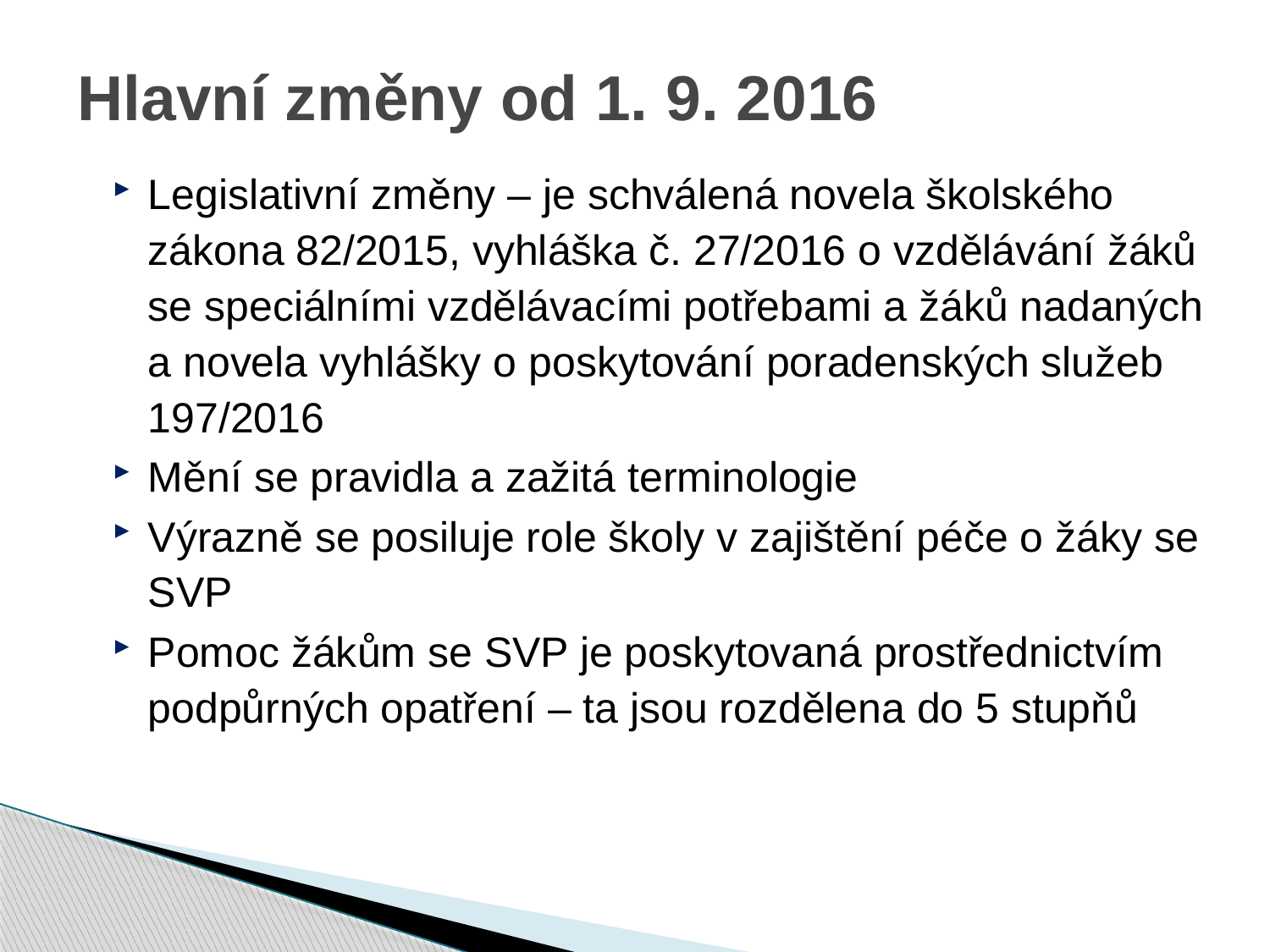

# Hlavní změny od 1. 9. 2016
Legislativní změny – je schválená novela školského zákona 82/2015, vyhláška č. 27/2016 o vzdělávání žáků se speciálními vzdělávacími potřebami a žáků nadaných a novela vyhlášky o poskytování poradenských služeb 197/2016
Mění se pravidla a zažitá terminologie
Výrazně se posiluje role školy v zajištění péče o žáky se SVP
Pomoc žákům se SVP je poskytovaná prostřednictvím podpůrných opatření – ta jsou rozdělena do 5 stupňů